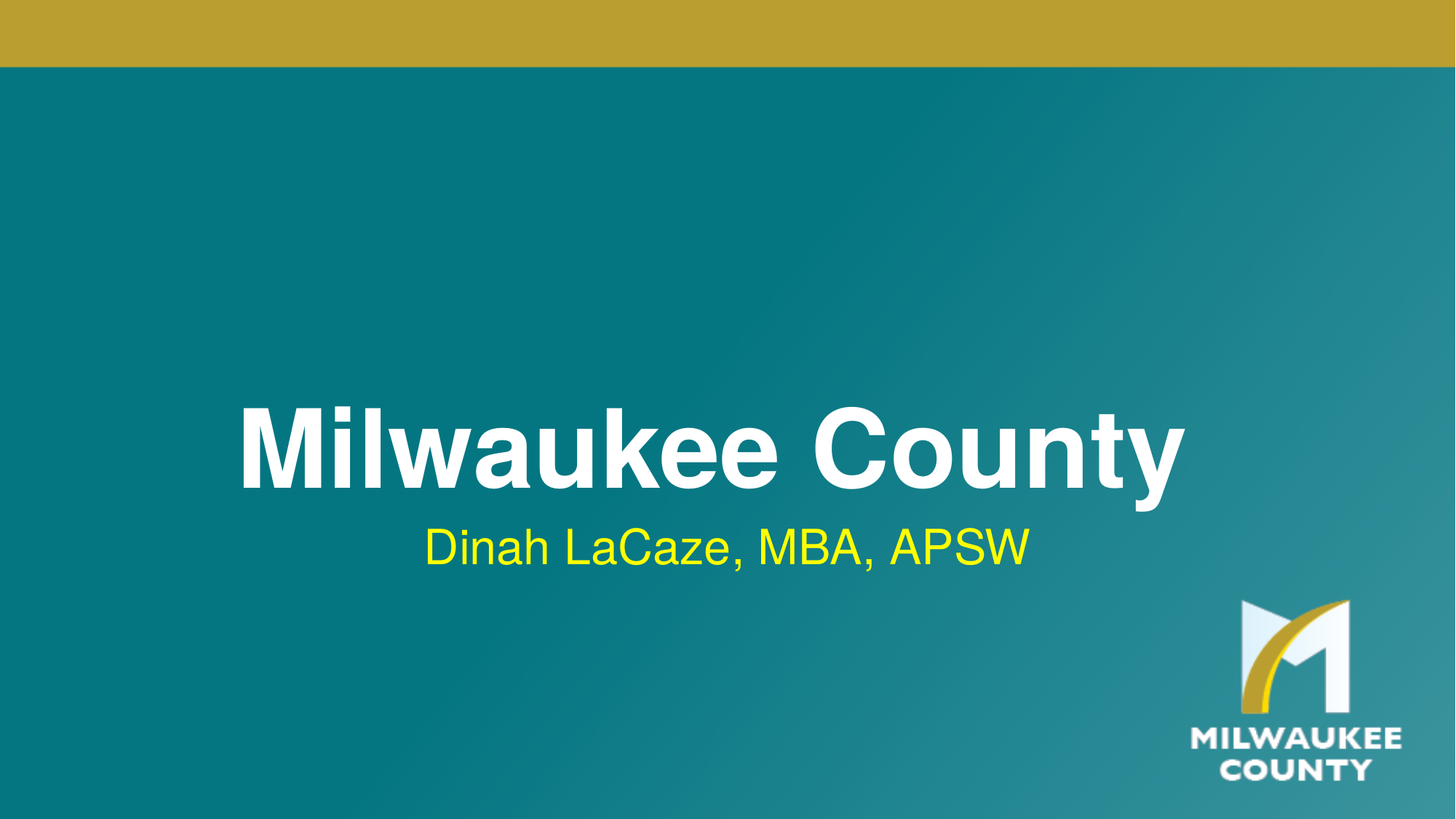

# Milwaukee County
Dinah LaCaze, MBA, APSW